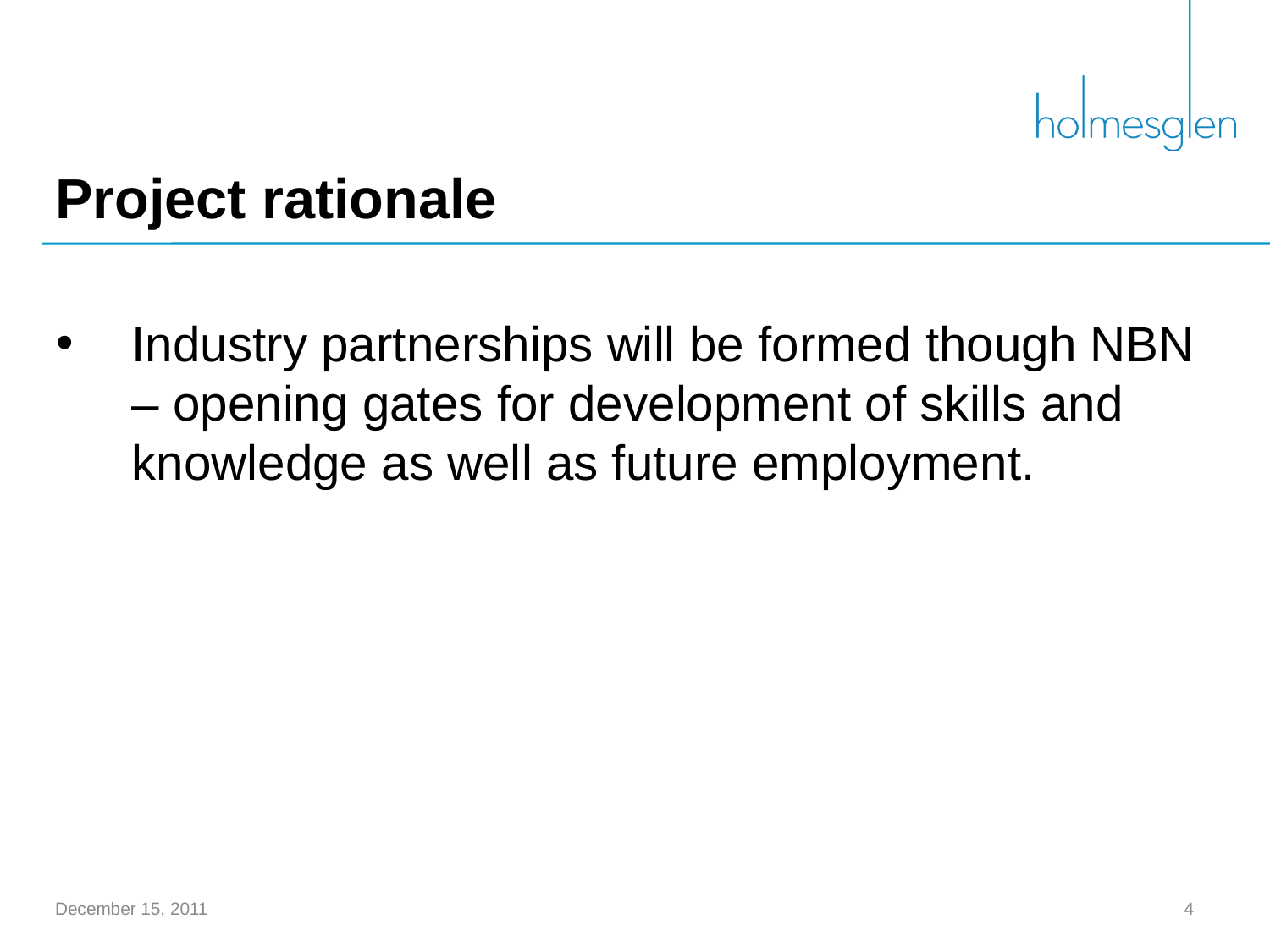

# Project rationale
Industry partnerships will be formed though NBN – opening gates for development of skills and knowledge as well as future employment.

December 15, 2011
4